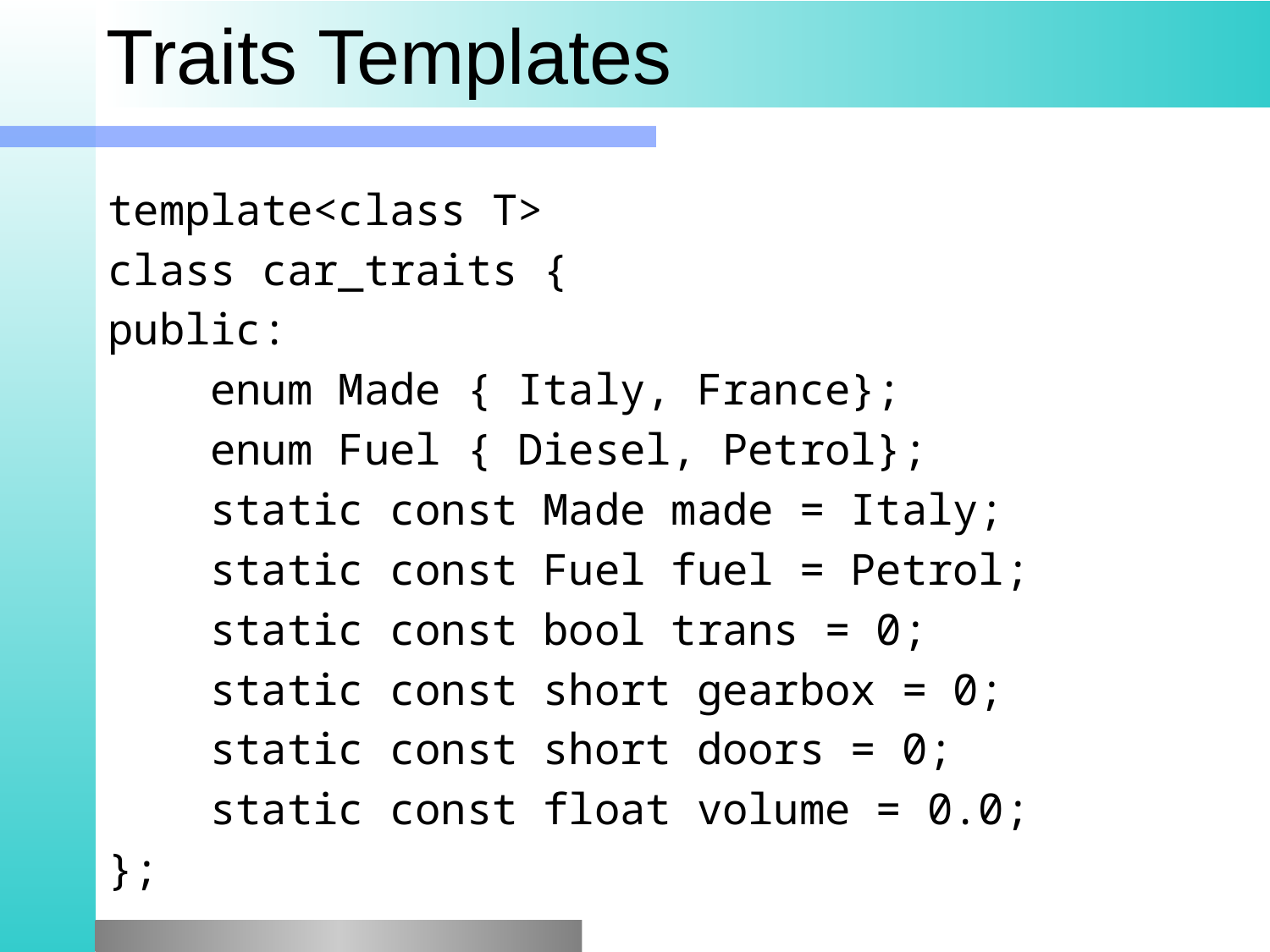

# Traits Templates
template<class T>
class car_traits {
public:
    enum Made { Italy, France};
    enum Fuel { Diesel, Petrol};
    static const Made made = Italy;
    static const Fuel fuel = Petrol;
    static const bool trans = 0;
    static const short gearbox = 0;
    static const short doors = 0;
    static const float volume = 0.0;
};